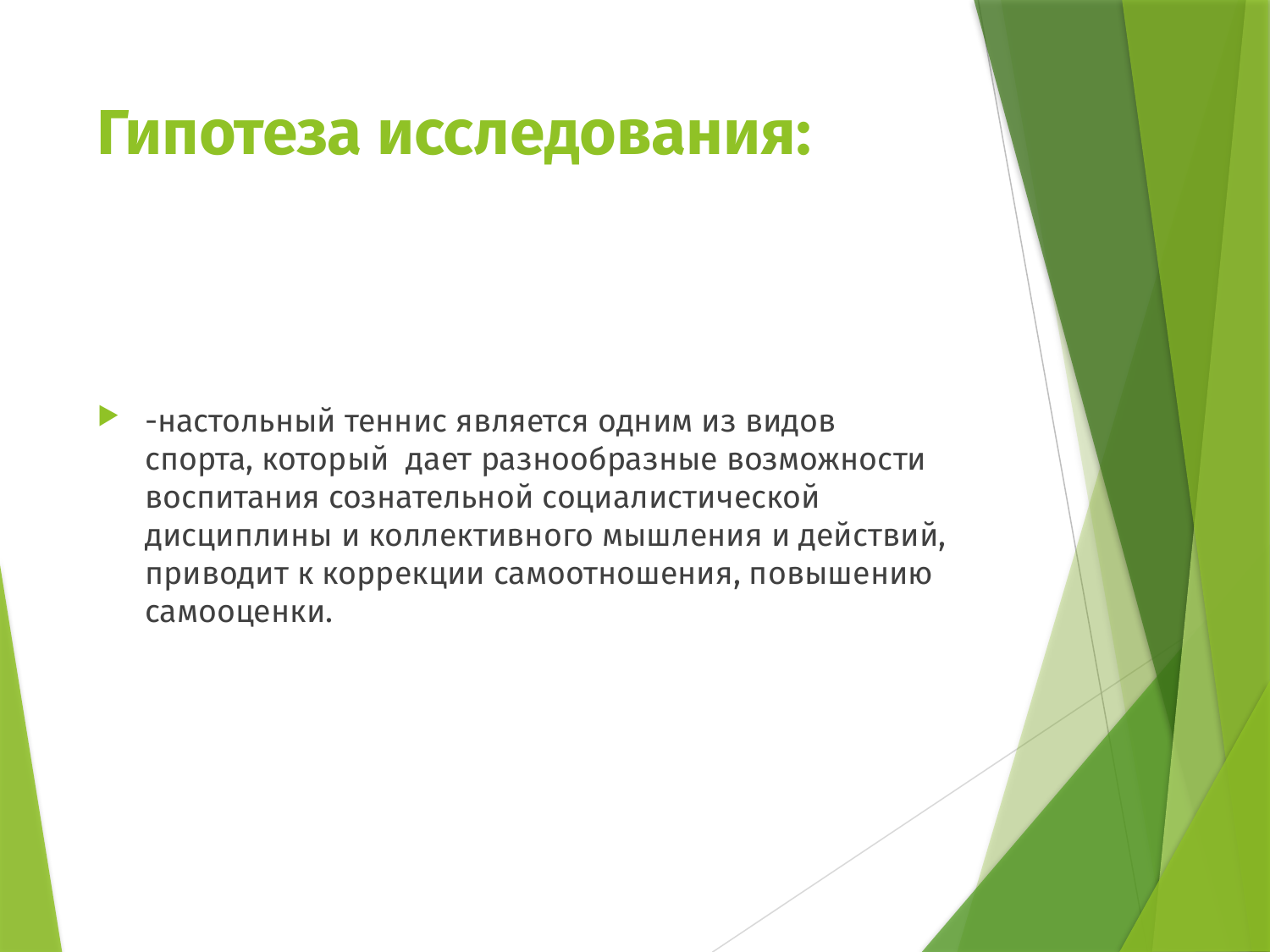

# Гипотеза исследования:

-настольный теннис является одним из видов спорта, который  дает разнообразные возможности воспитания сознательной социалистической дисциплины и коллективного мышления и действий, приводит к коррекции самоотношения, повышению самооценки.